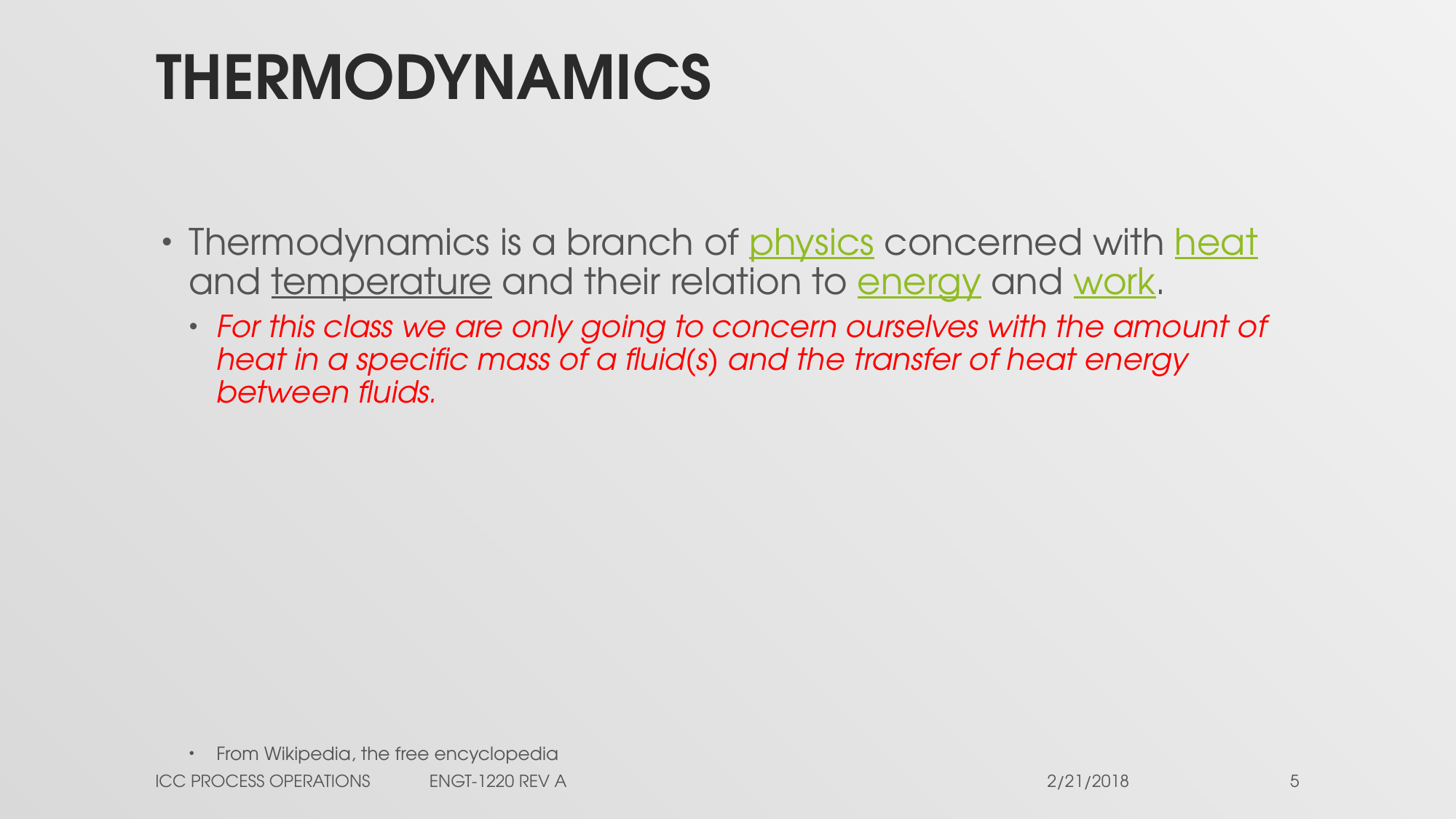

# Thermodynamics
Thermodynamics is a branch of physics concerned with heat and temperature and their relation to energy and work.
For this class we are only going to concern ourselves with the amount of heat in a specific mass of a fluid(s) and the transfer of heat energy between fluids.

From Wikipedia, the free encyclopedia

ICC Process Operations             ENGT-1220 Rev A
2/21/2018
5